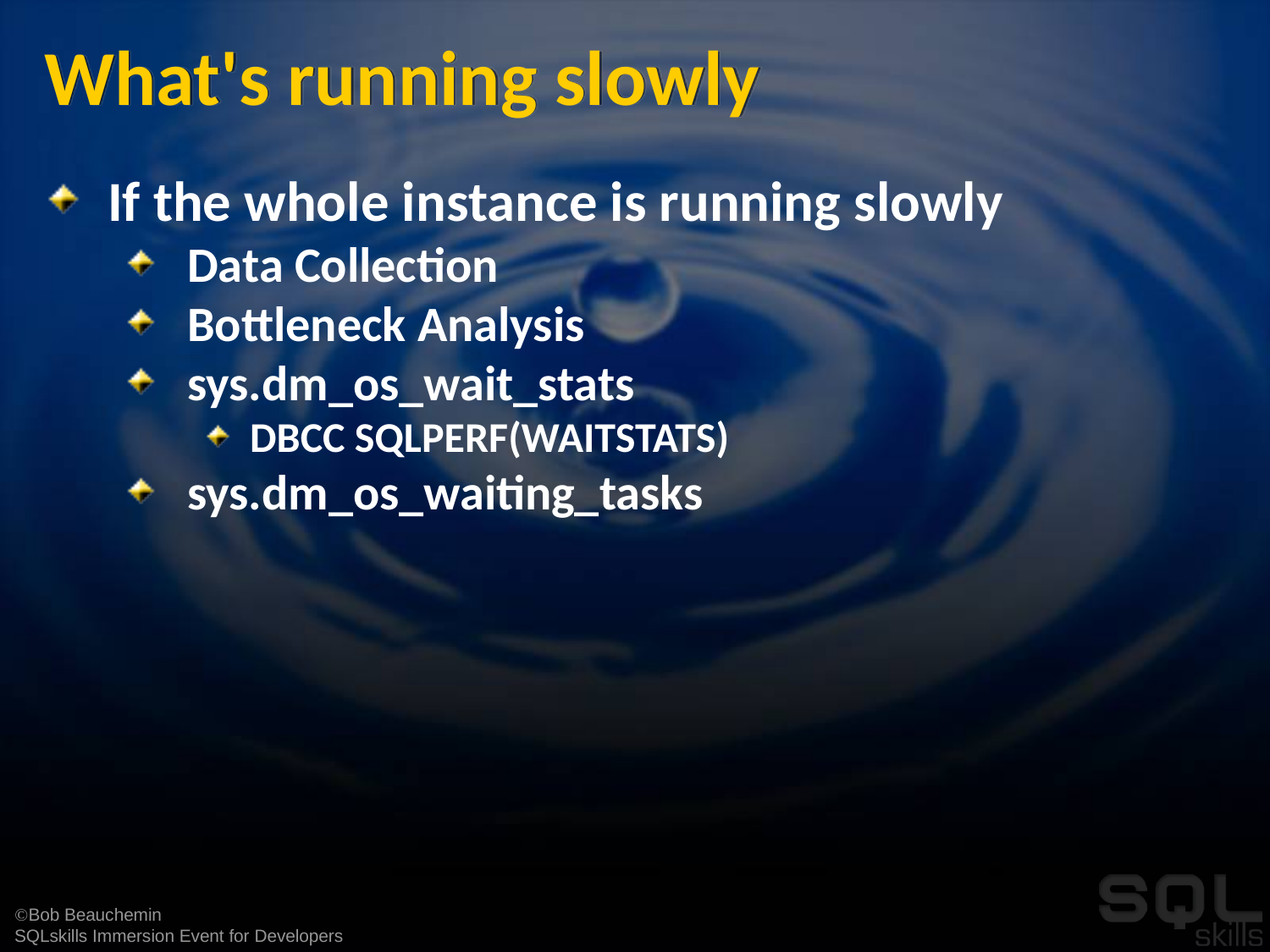

# What's running slowly
If the whole instance is running slowly
Data Collection
Bottleneck Analysis
sys.dm_os_wait_stats
DBCC SQLPERF(WAITSTATS)
sys.dm_os_waiting_tasks